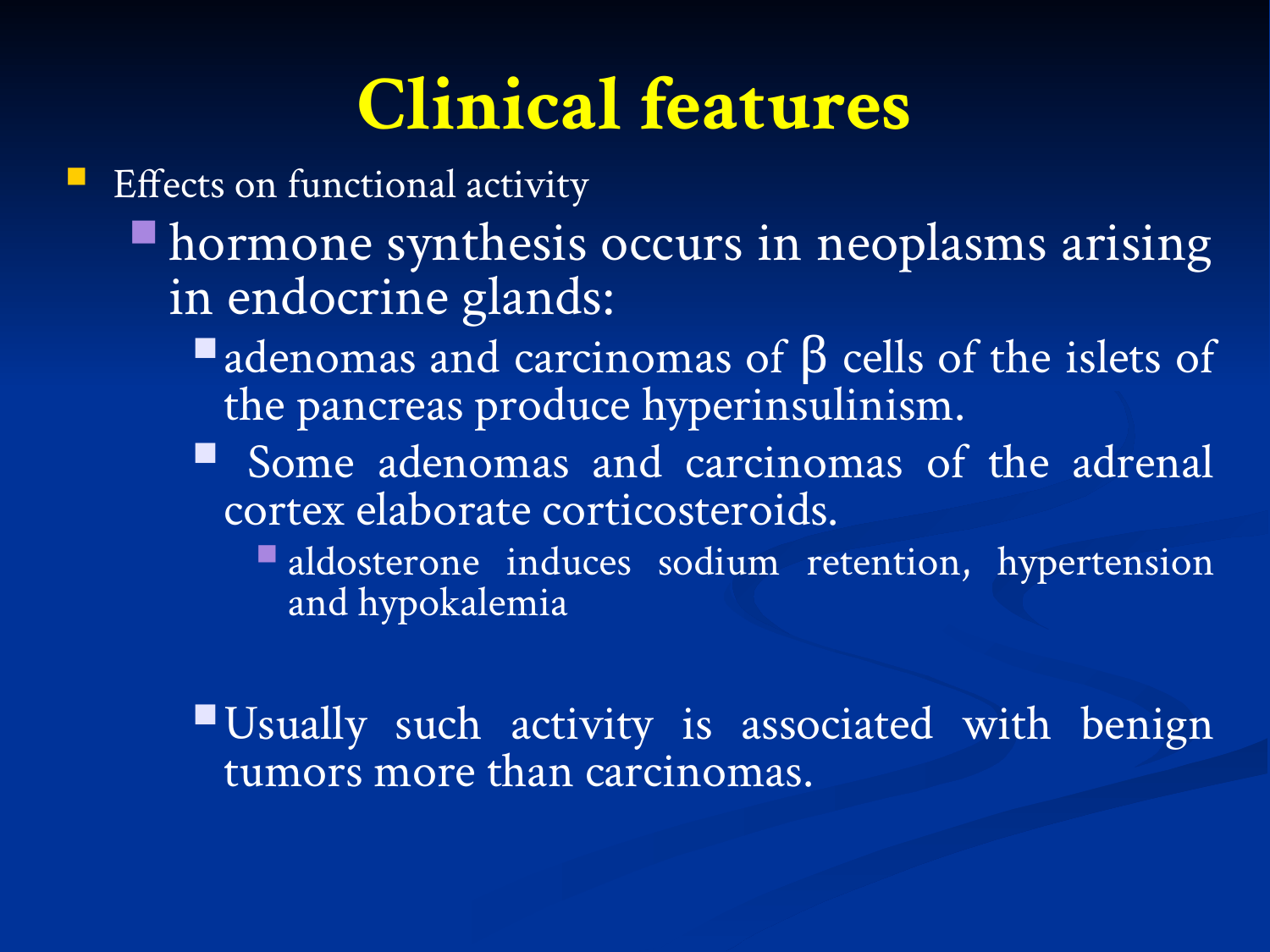

# Clinical features
Effects on functional activity
hormone synthesis occurs in neoplasms arising in endocrine glands:
adenomas and carcinomas of β cells of the islets of the pancreas produce hyperinsulinism.
 Some adenomas and carcinomas of the adrenal cortex elaborate corticosteroids.
aldosterone induces sodium retention, hypertension and hypokalemia

Usually such activity is associated with benign tumors more than carcinomas.